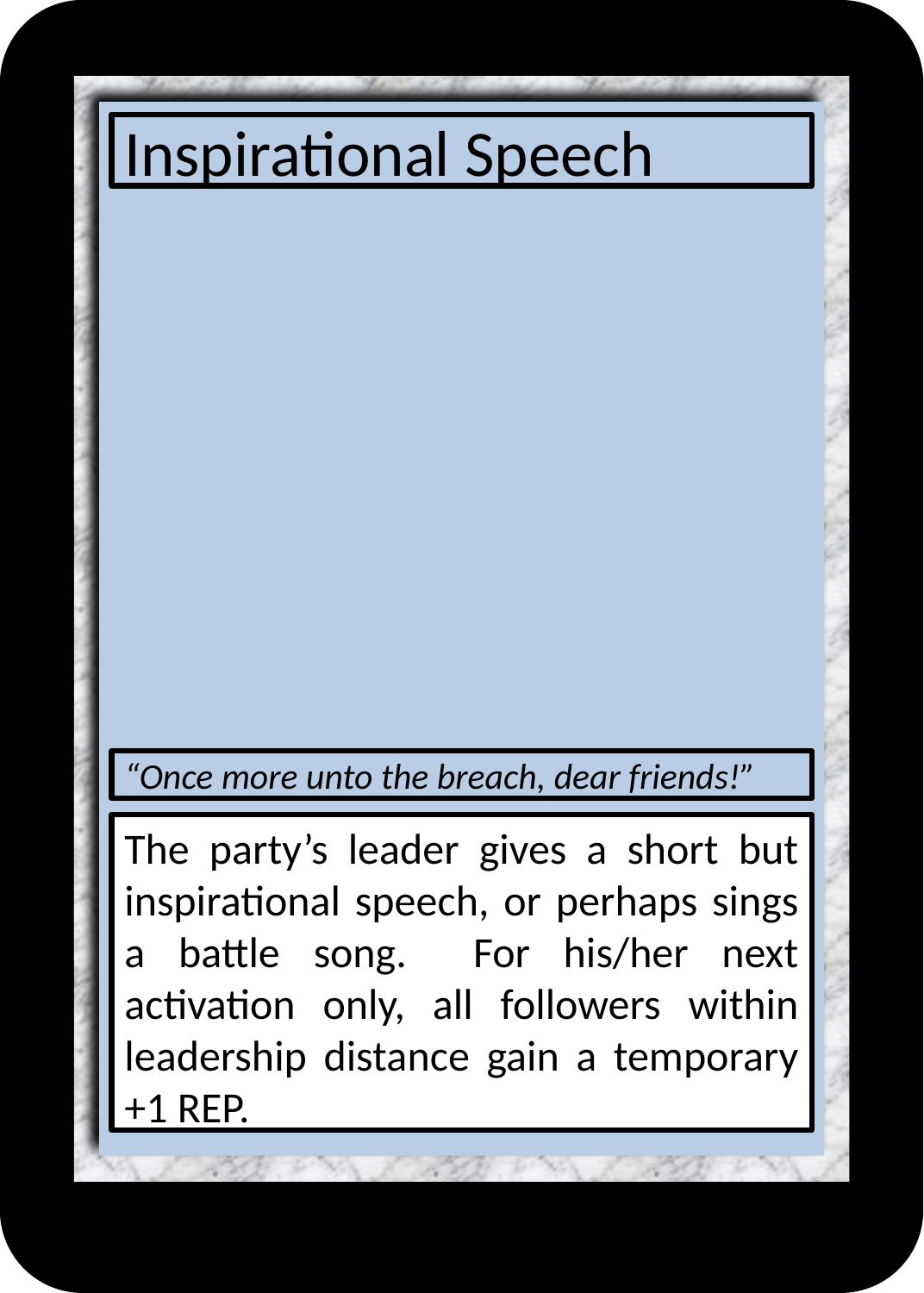

# Inspirational Speech

“Once more unto the breach, dear friends!”
The party’s leader gives a short but inspirational speech, or perhaps sings a battle song.  For his/her next activation only, all followers within leadership distance gain a temporary +1 REP.